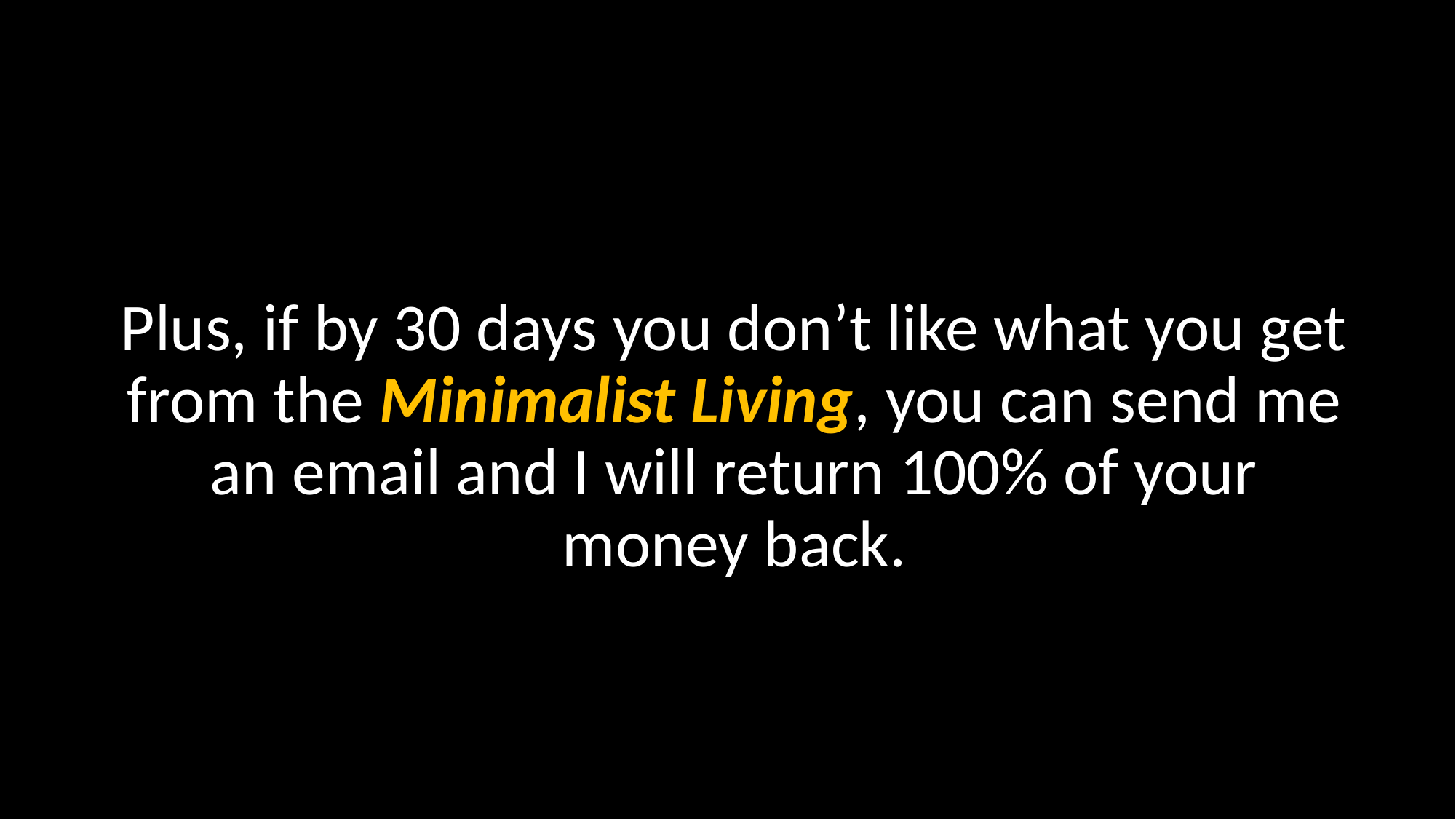

Plus, if by 30 days you don’t like what you get from the Minimalist Living, you can send me an email and I will return 100% of your money back.